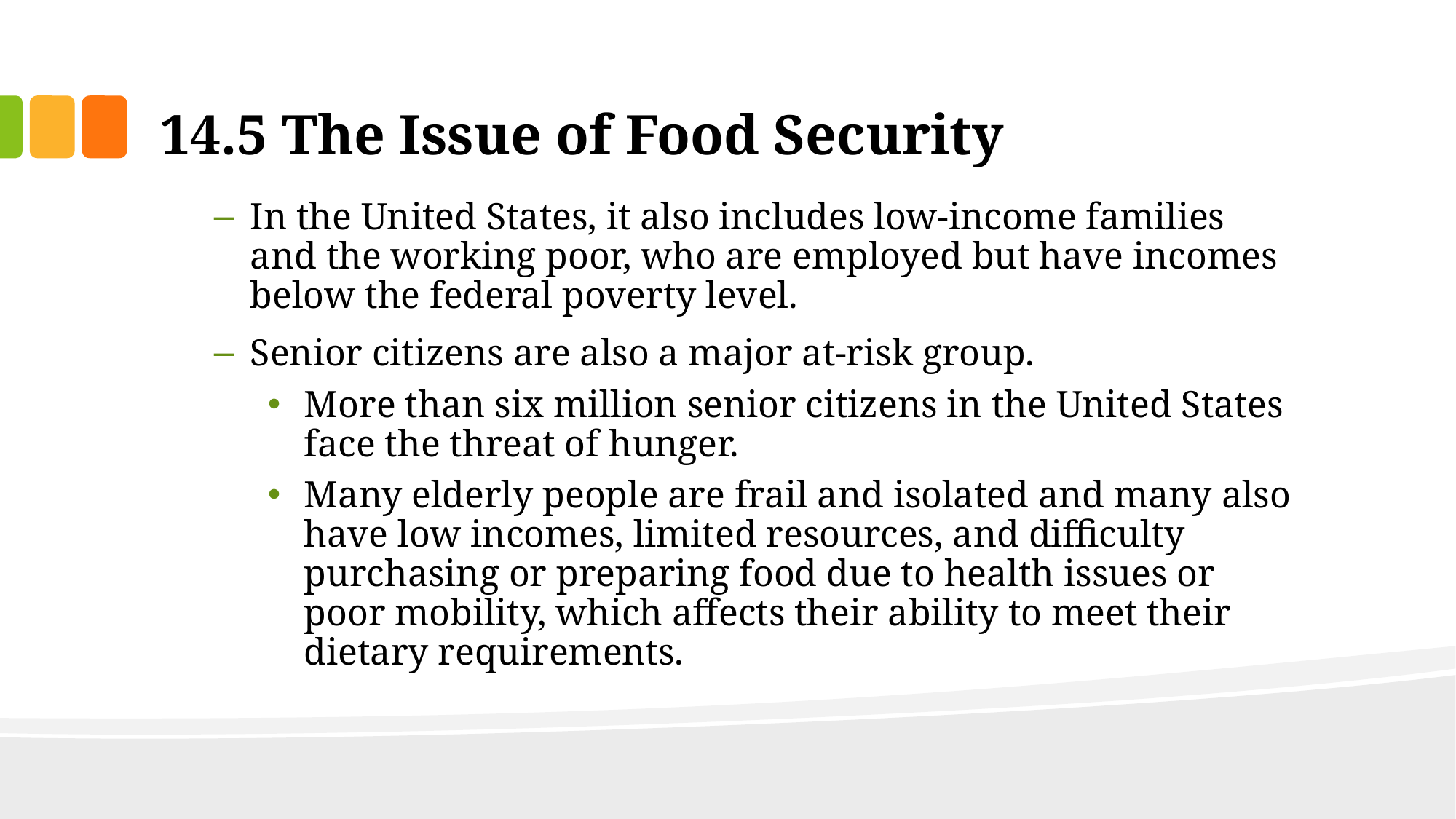

# 14.5 The Issue of Food Security
In the United States, it also includes low-income families and the working poor, who are employed but have incomes below the federal poverty level.
Senior citizens are also a major at-risk group.
More than six million senior citizens in the United States face the threat of hunger.
Many elderly people are frail and isolated and many also have low incomes, limited resources, and difficulty purchasing or preparing food due to health issues or poor mobility, which affects their ability to meet their dietary requirements.